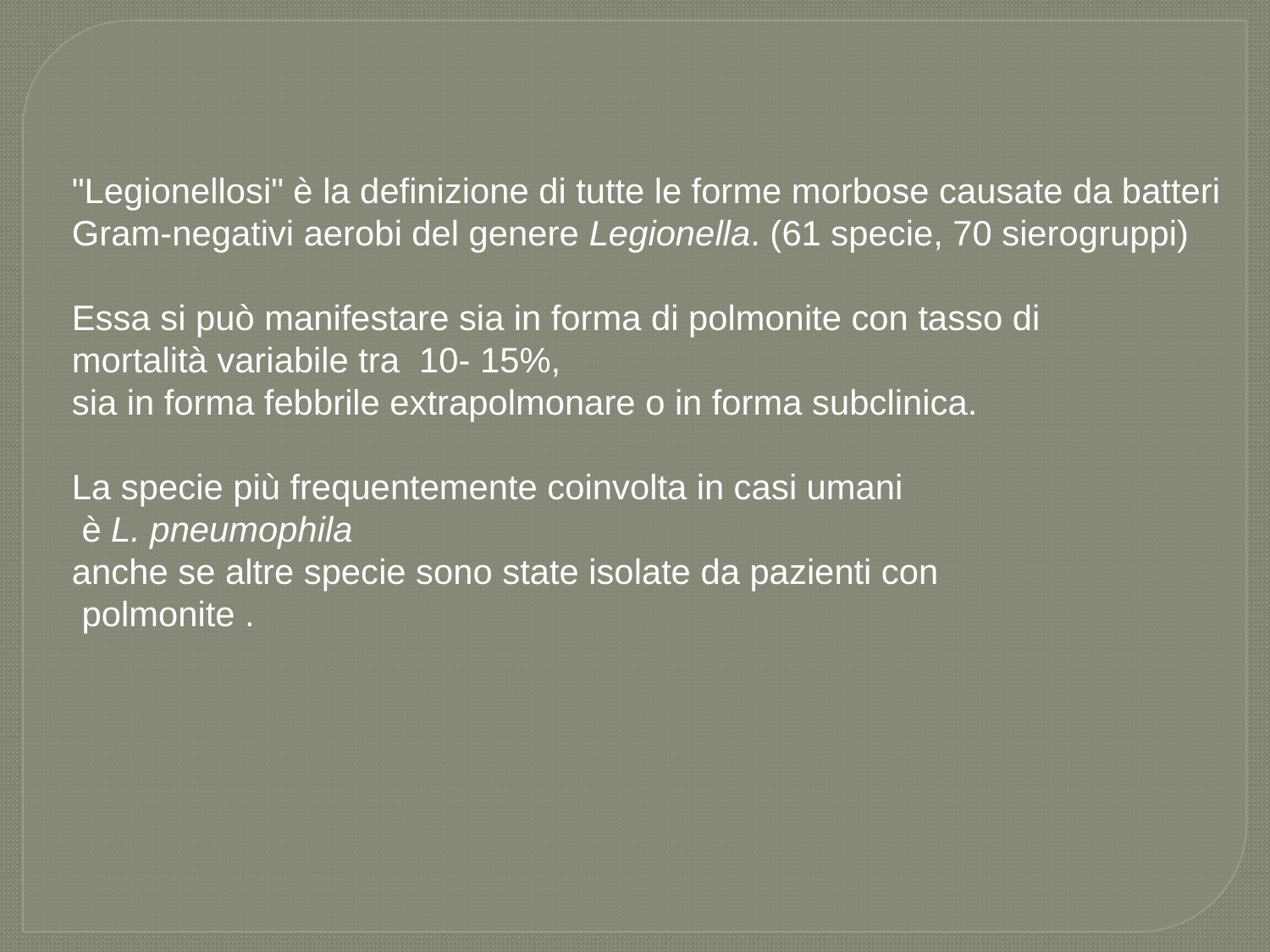

"Legionellosi" è la definizione di tutte le forme morbose causate da batteri
Gram-negativi aerobi del genere Legionella. (61 specie, 70 sierogruppi)

Essa si può manifestare sia in forma di polmonite con tasso di mortalità variabile tra  10- 15%,
sia in forma febbrile extrapolmonare o in forma subclinica.

La specie più frequentemente coinvolta in casi umani
 è L. pneumophila
anche se altre specie sono state isolate da pazienti con
 polmonite .